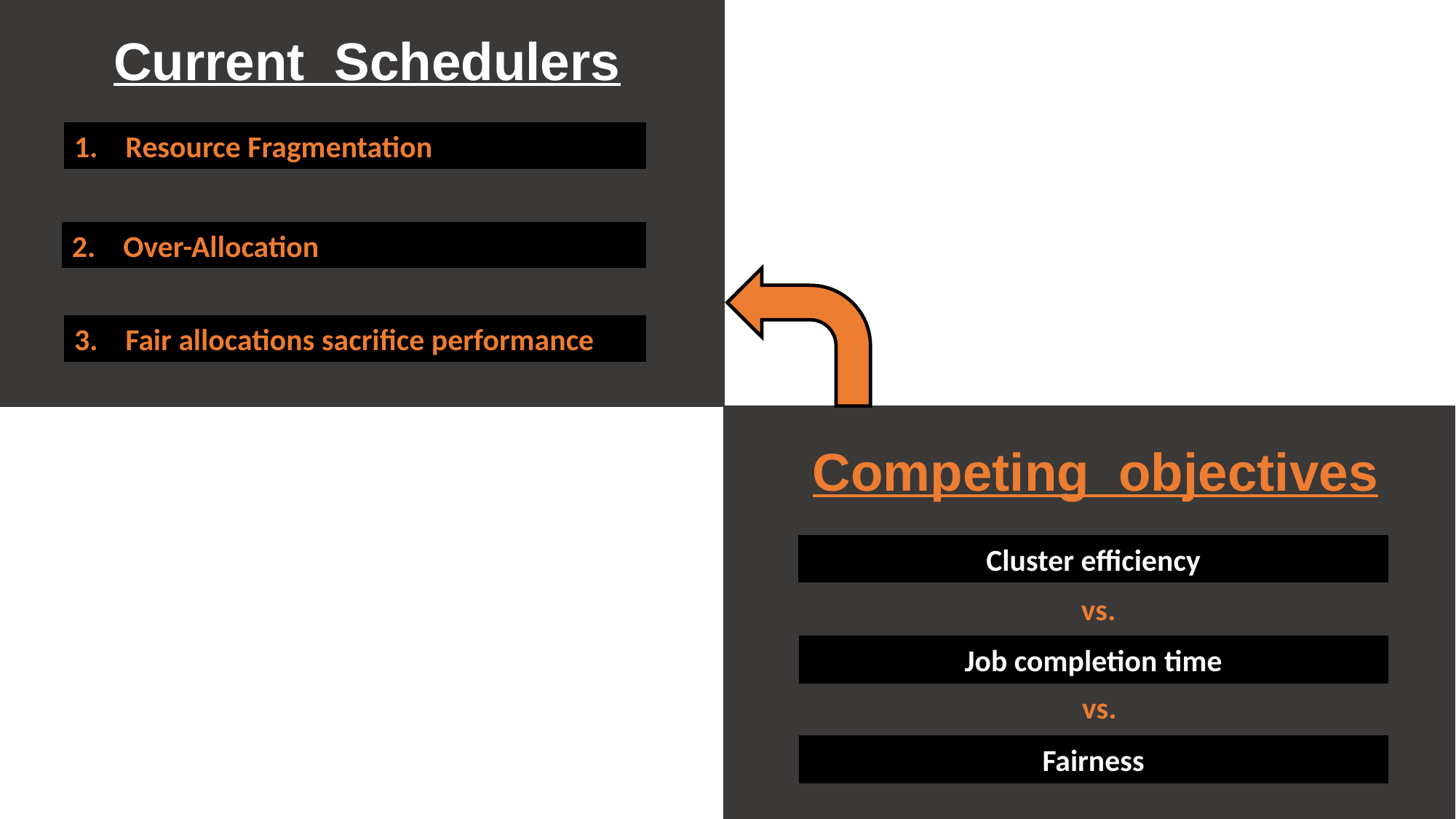

Current  Schedulers
1.    Resource Fragmentation
2.    Over-Allocation
3.    Fair allocations sacrifice performance

Competing  objectives
Cluster efficiency
vs.
Job completion time
vs.
Fairness
8